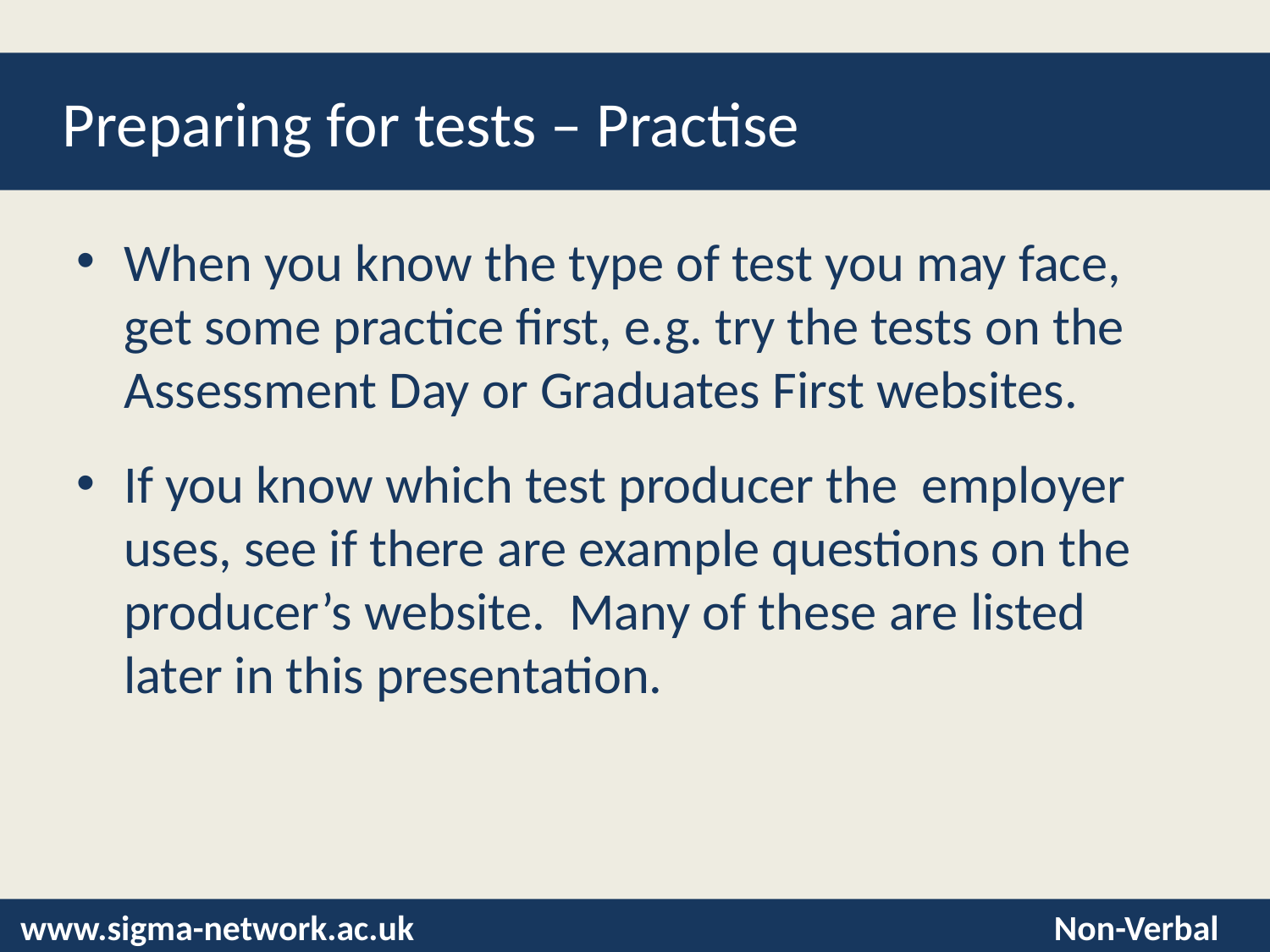

# Preparing for tests – Practise
When you know the type of test you may face,  get some practice first, e.g. try the tests on the Assessment Day or Graduates First websites.
If you know which test producer the  employer uses, see if there are example questions on the producer’s website.  Many of these are listed later in this presentation.